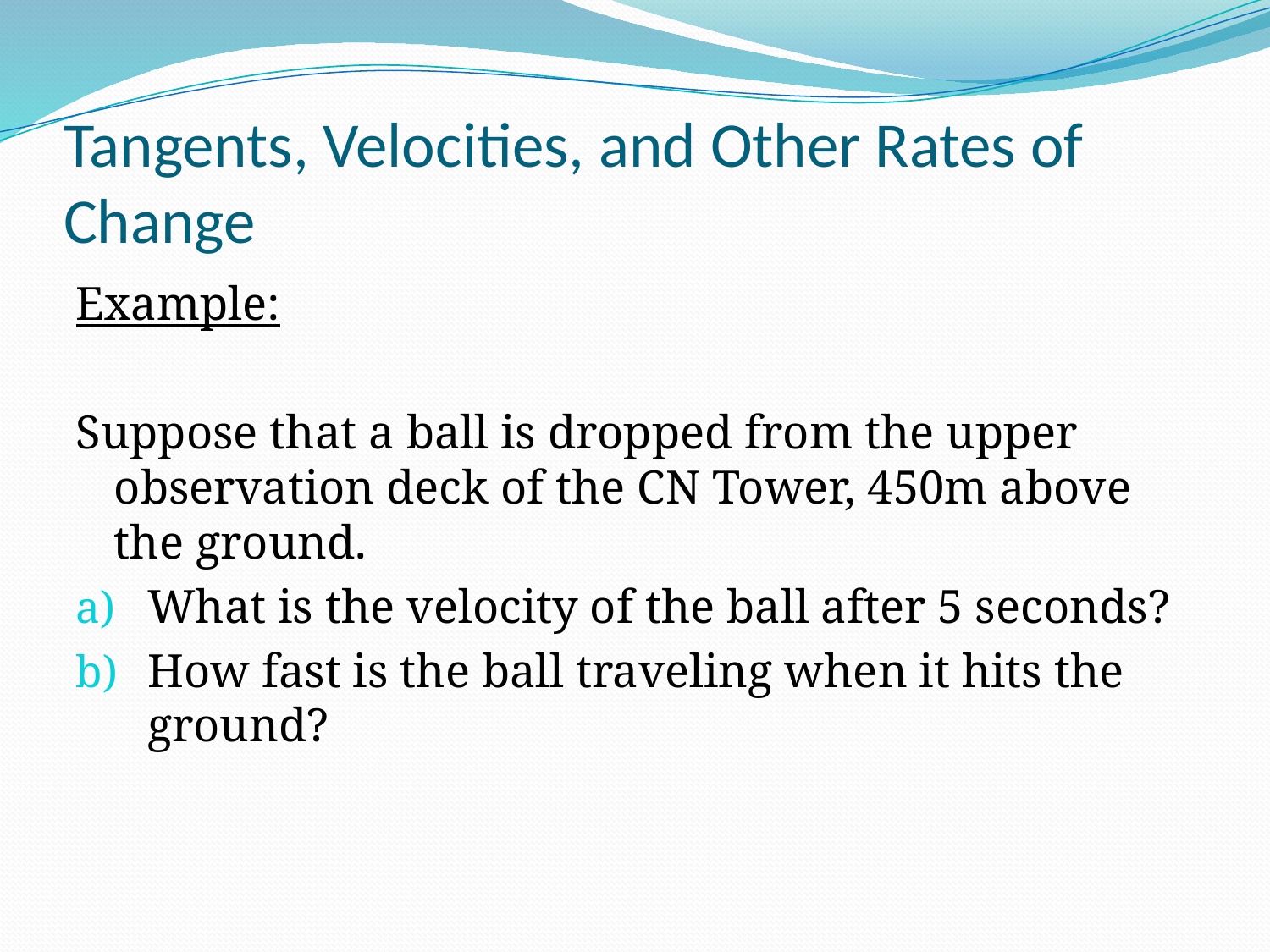

# Tangents, Velocities, and Other Rates of Change
Example:

Suppose that a ball is dropped from the upper observation deck of the CN Tower, 450m above the ground.
What is the velocity of the ball after 5 seconds?
How fast is the ball traveling when it hits the ground?